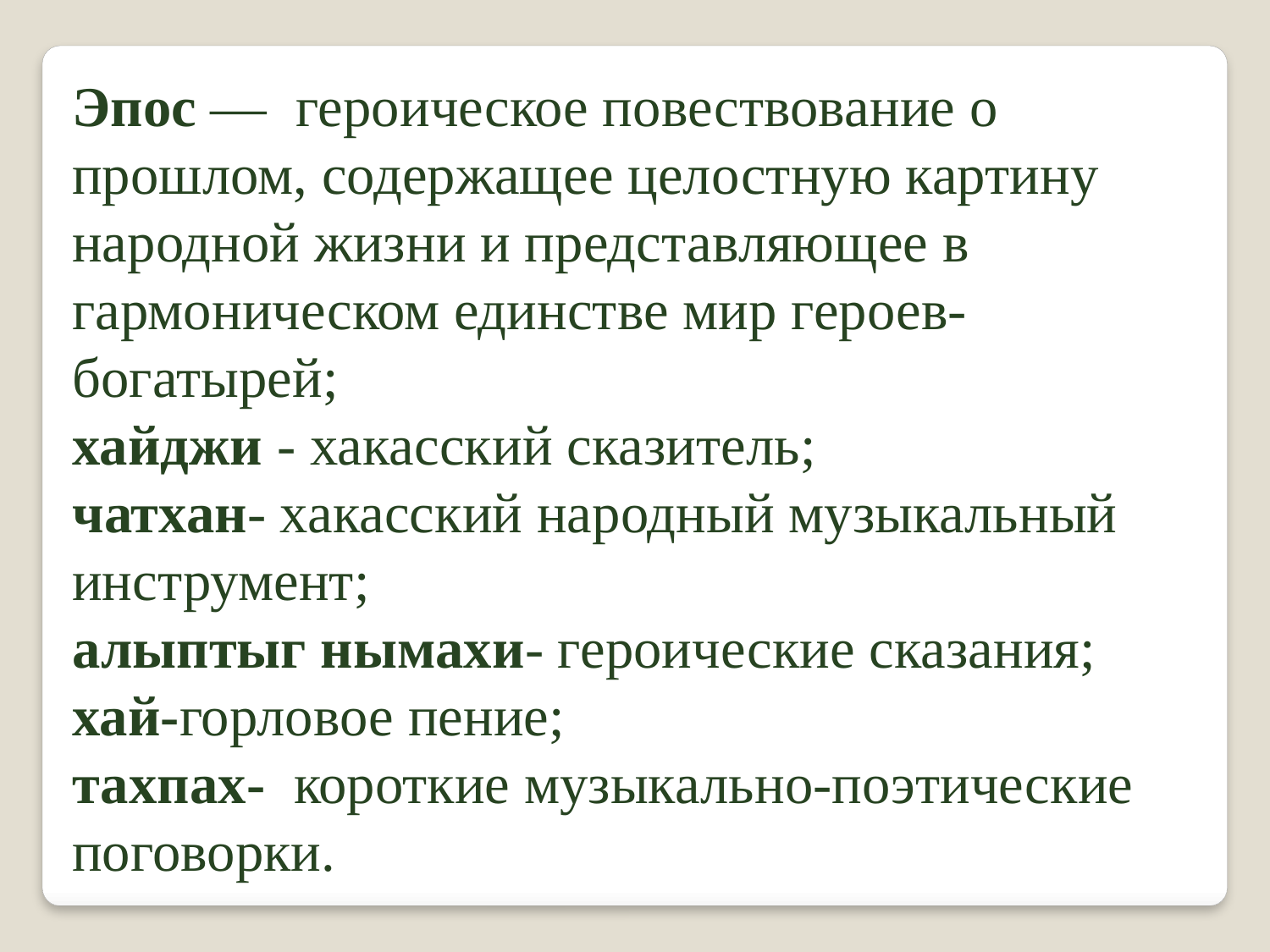

Эпос —  героическое повествование о прошлом, содержащее целостную картину народной жизни и представляющее в гармоническом единстве мир героев-богатырей;
хайджи - хакасский сказитель;
чатхан- хакасский народный музыкальный инструмент;
алыптыг нымахи- героические сказания;
хай-горловое пение;
тахпах-  короткие музыкально-поэтические поговорки.